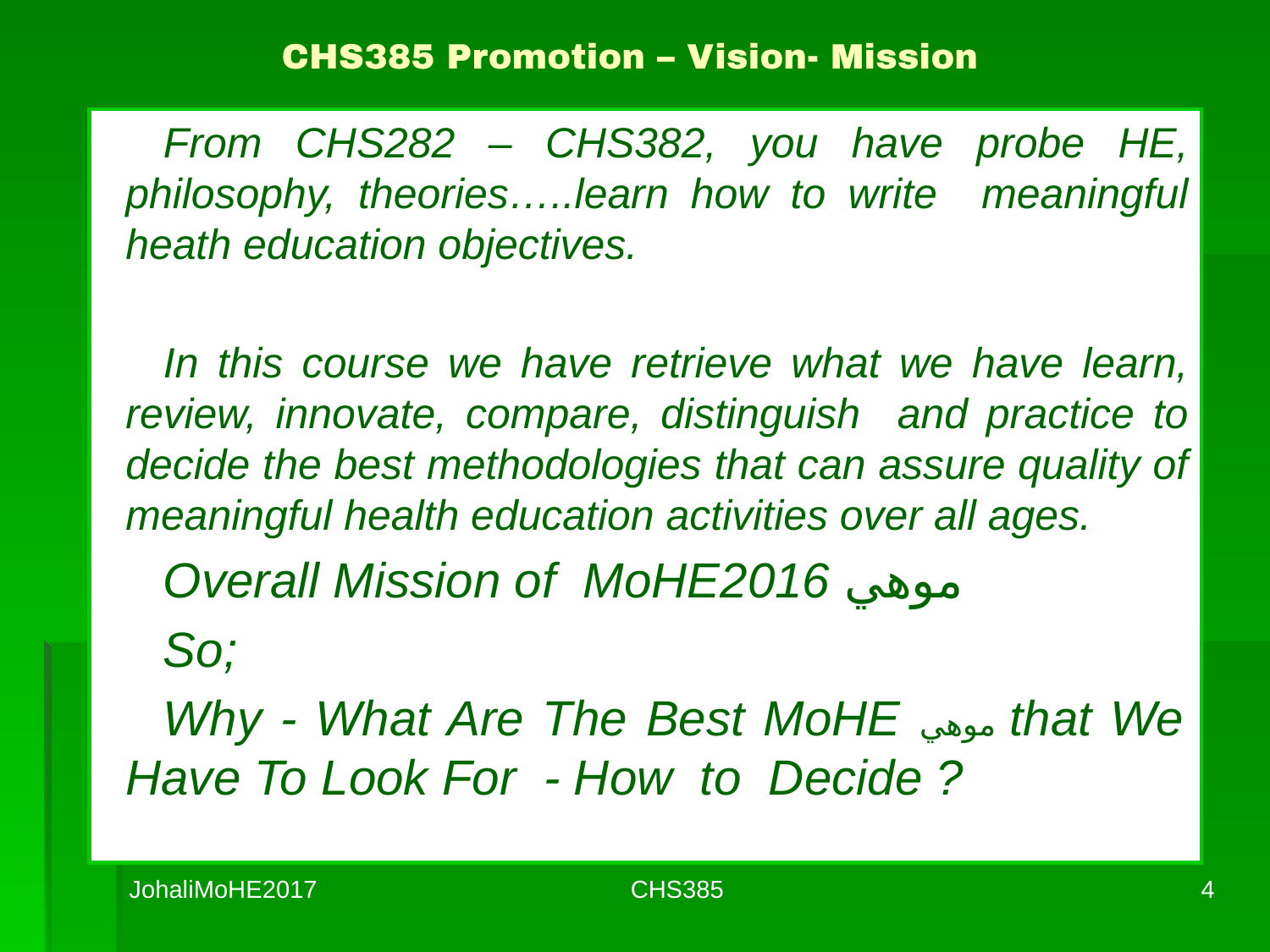

# CHS385 Promotion – Vision- Mission
From CHS282 – CHS382, you have probe HE, philosophy, theories…..learn how to write  meaningful heath education objectives.

In this course we have retrieve what we have learn, review, innovate, compare, distinguish  and practice to decide the best methodologies that can assure quality of meaningful health education activities over all ages.
Overall Mission of  MoHE2016 موهي
So;
Why - What Are The Best MoHE موهي that We Have To Look For  - How  to  Decide ?
JohaliMoHE2017
CHS385
4